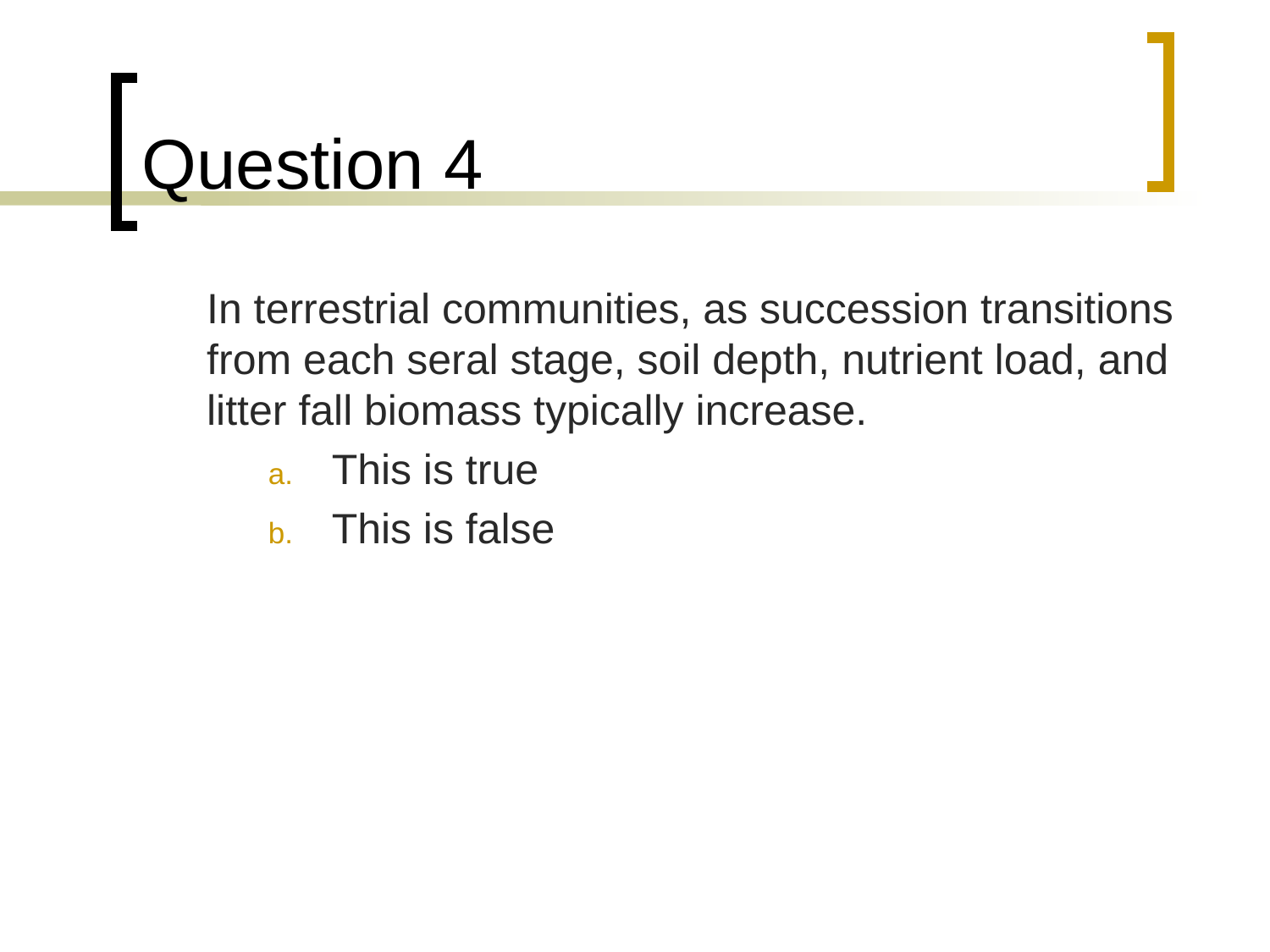

# Question 4
	In terrestrial communities, as succession transitions from each seral stage, soil depth, nutrient load, and litter fall biomass typically increase.
This is true
This is false